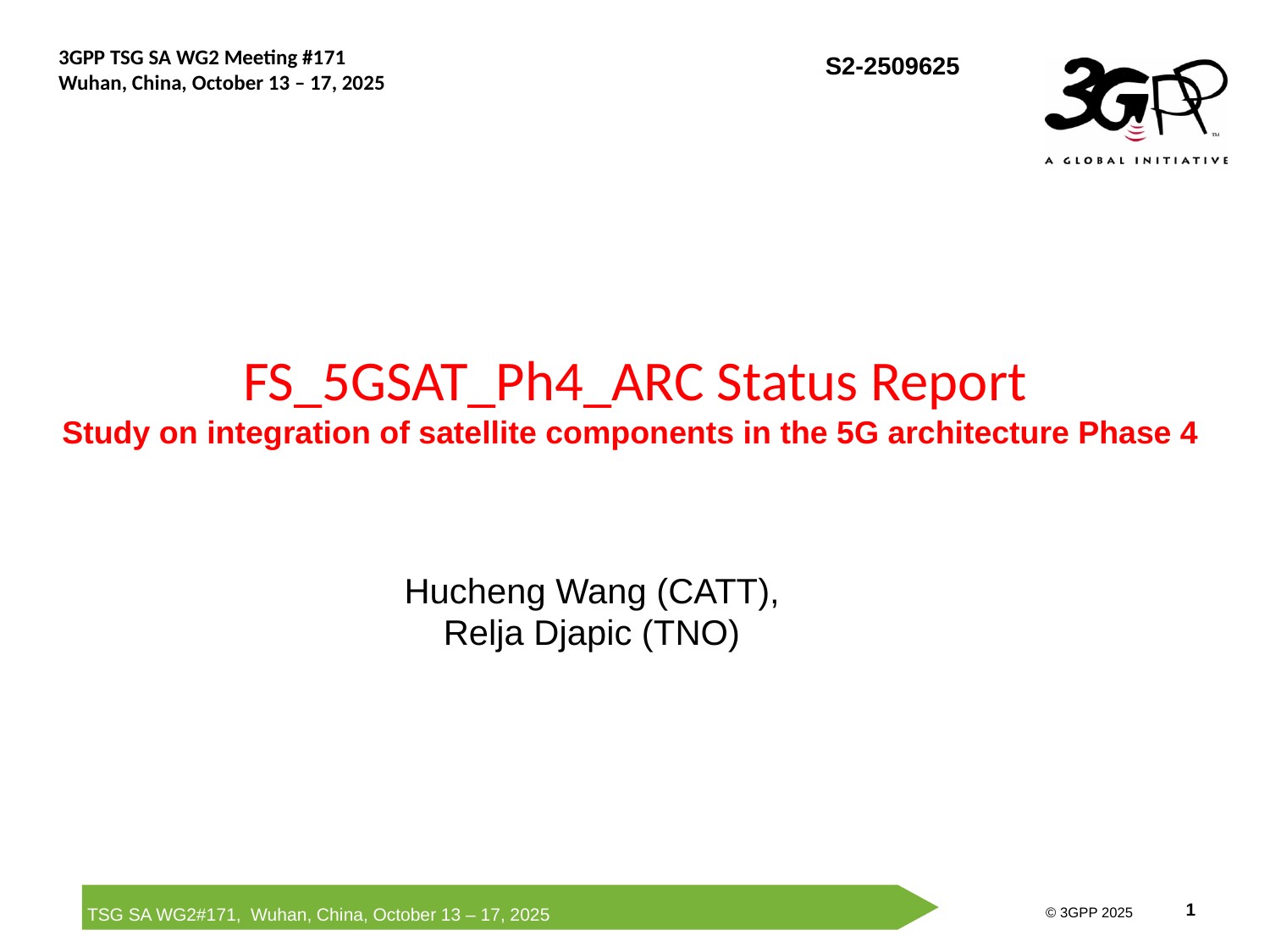

# FS_5GSAT_Ph4_ARC Status Report Study on integration of satellite components in the 5G architecture Phase 4
Hucheng Wang (CATT),
Relja Djapic (TNO)